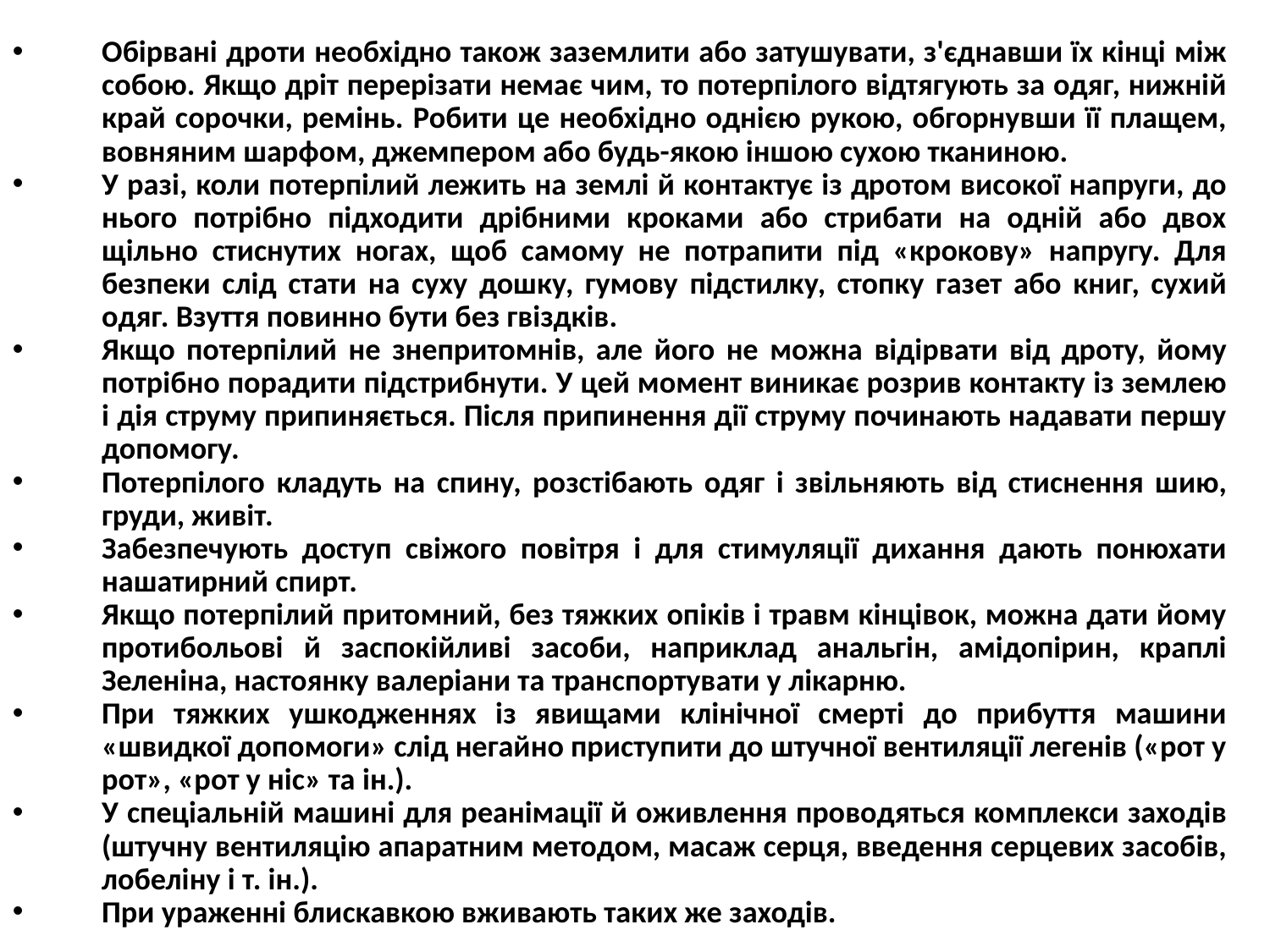

Обірвані дроти необхідно також заземлити або затушувати, з'єднавши їх кінці між собою. Якщо дріт перерізати немає чим, то потерпілого відтягують за одяг, нижній край сорочки, ремінь. Робити це необхідно однією рукою, обгорнувши її плащем, вовняним шарфом, джемпером або будь-якою іншою сухою тканиною.
У разі, коли потерпілий лежить на землі й контактує із дротом високої напруги, до нього потрібно підходити дрібними кроками або стрибати на одній або двох щільно стиснутих ногах, щоб самому не потрапити під «крокову» напругу. Для безпеки слід стати на суху дошку, гумову підстилку, стопку газет або книг, сухий одяг. Взуття повинно бути без гвіздків.
Якщо потерпілий не знепритомнів, але його не можна відірвати від дроту, йому потрібно порадити підстрибнути. У цей момент виникає розрив контакту із землею і дія струму припиняється. Після припинення дії струму починають надавати першу допомогу.
Потерпілого кладуть на спину, розстібають одяг і звільняють від стиснення шию, груди, живіт.
Забезпечують доступ свіжого повітря і для стимуляції дихання дають понюхати нашатирний спирт.
Якщо потерпілий притомний, без тяжких опіків і травм кінцівок, можна дати йому протибольові й заспокійливі засоби, наприклад анальгін, амідопірин, краплі Зеленіна, настоянку валеріани та транспортувати у лікарню.
При тяжких ушкодженнях із явищами клінічної смерті до прибуття машини «швидкої допомоги» слід негайно приступити до штучної вентиляції легенів («рот у рот», «рот у ніс» та ін.).
У спеціальній машині для реанімації й оживлення проводяться комплекси заходів (штучну вентиляцію апаратним методом, масаж серця, введення серцевих засобів, лобеліну і т. ін.).
При ураженні блискавкою вживають таких же заходів.